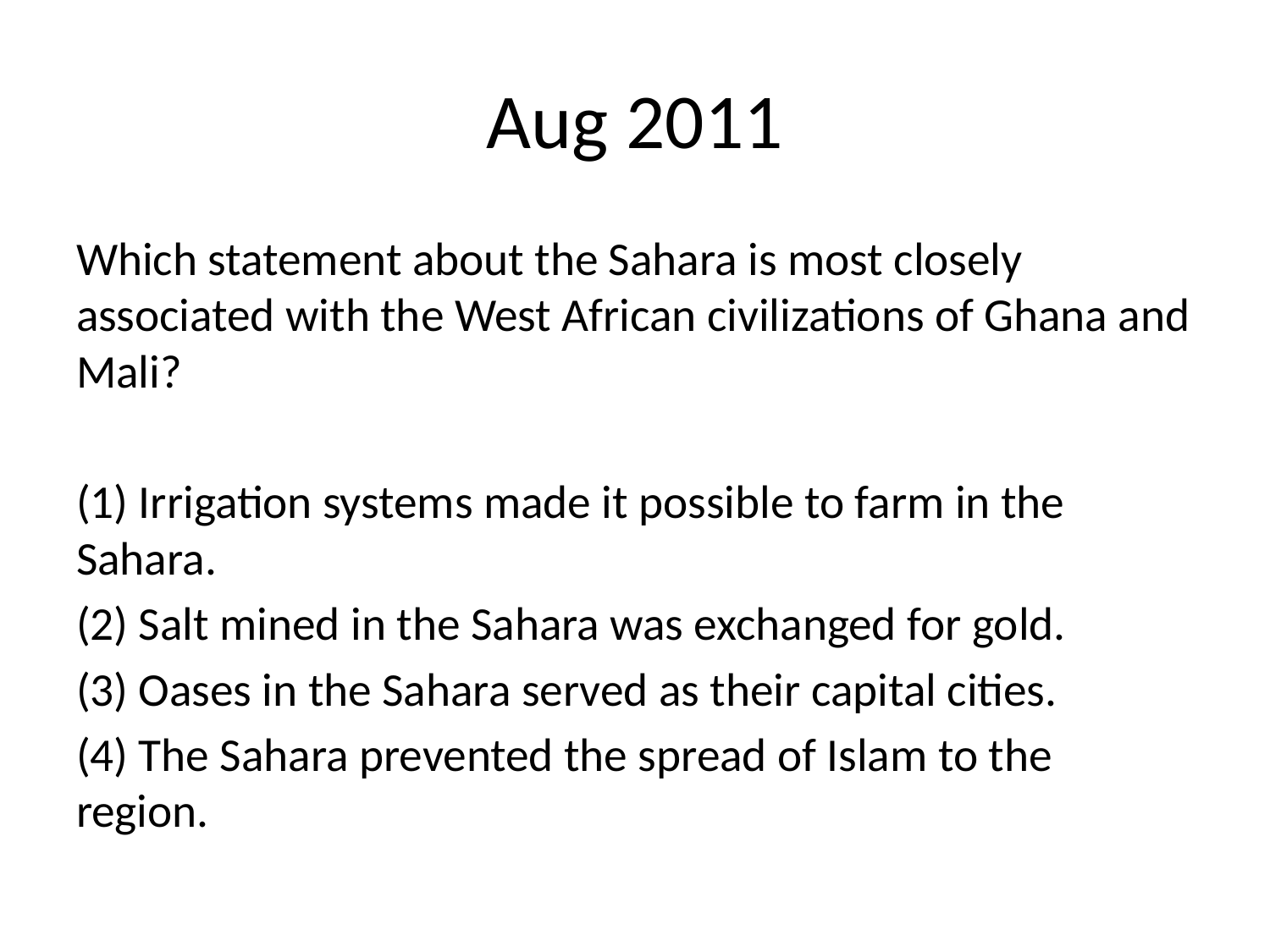

# Aug 2011
Which statement about the Sahara is most closely associated with the West African civilizations of Ghana and Mali?

(1) Irrigation systems made it possible to farm in the Sahara.
(2) Salt mined in the Sahara was exchanged for gold.
(3) Oases in the Sahara served as their capital cities.
(4) The Sahara prevented the spread of Islam to the region.